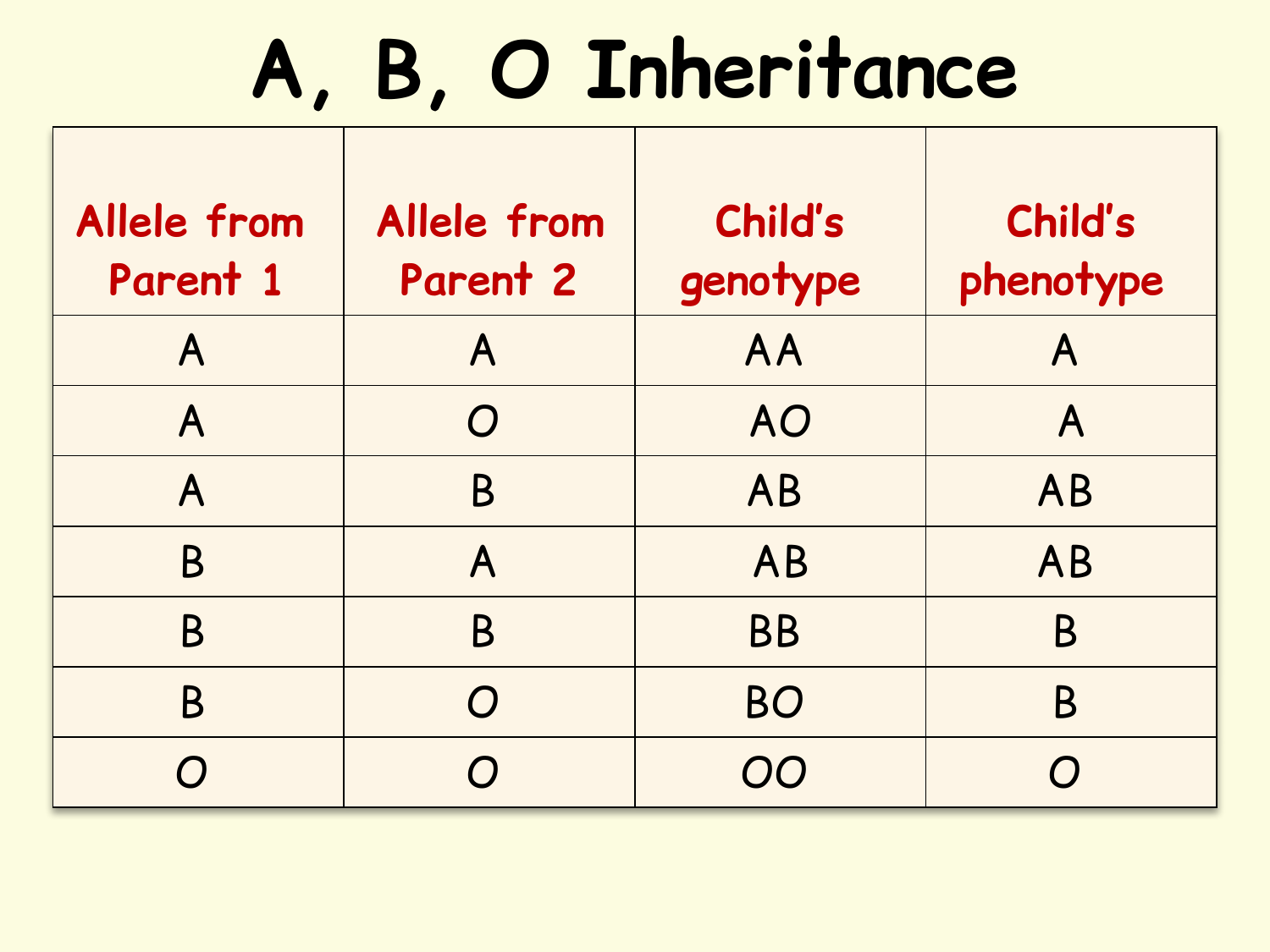

# A, B, O Inheritance
| Allele from Parent 1 | Allele from Parent 2 | Child’s genotype | Child’s phenotype |
| --- | --- | --- | --- |
| A | A | AA | A |
| A | O | AO | A |
| A | B | AB | AB |
| B | A | AB | AB |
| B | B | BB | B |
| B | O | BO | B |
| O | O | OO | O |